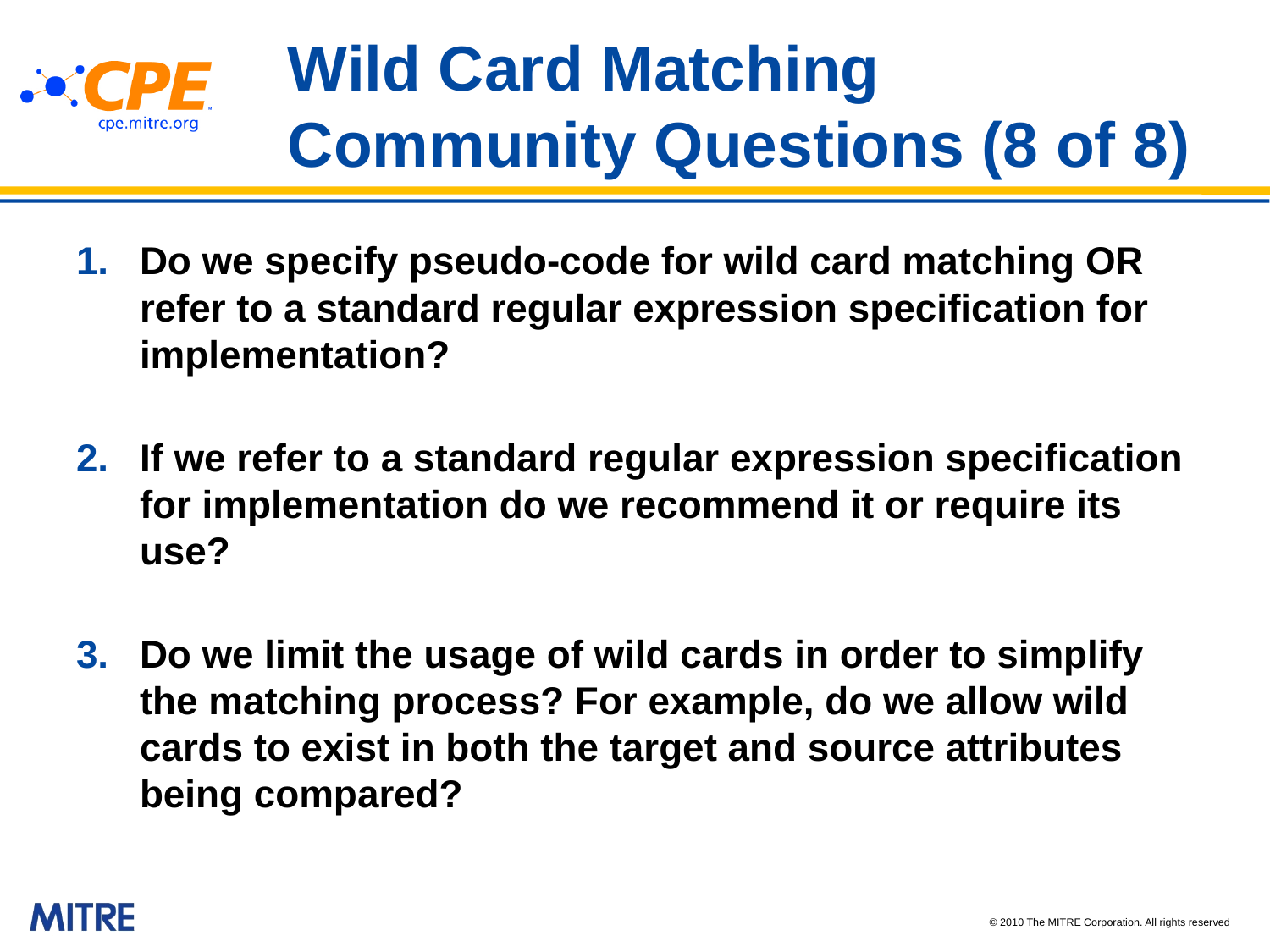

# Wild Card Matching Community Questions (8 of 8)
Do we specify pseudo-code for wild card matching OR refer to a standard regular expression specification for implementation?

If we refer to a standard regular expression specification for implementation do we recommend it or require its use?

Do we limit the usage of wild cards in order to simplify the matching process? For example, do we allow wild cards to exist in both the target and source attributes being compared?